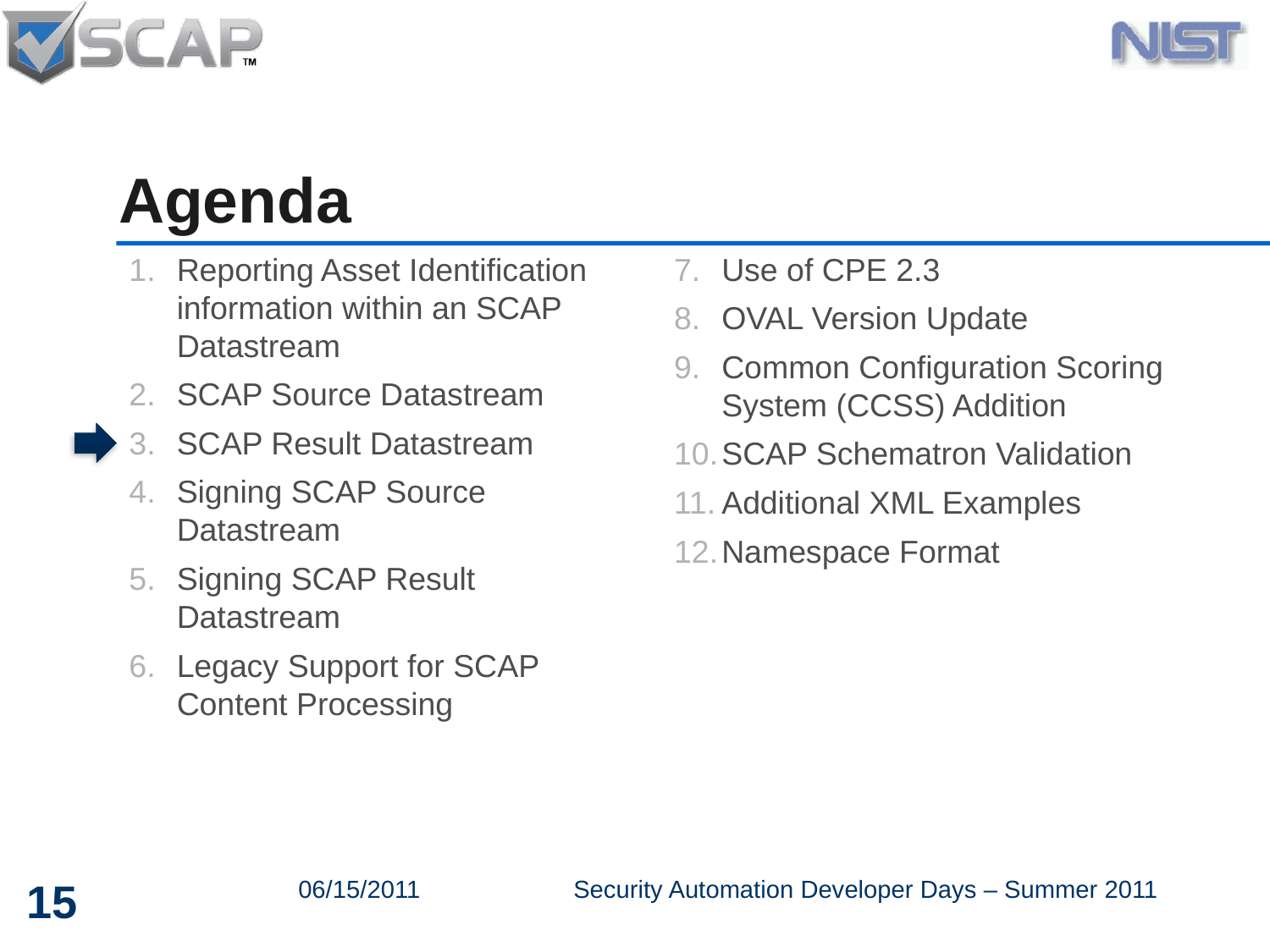

# Agenda
Reporting Asset Identification information within an SCAP Datastream
SCAP Source Datastream
SCAP Result Datastream
Signing SCAP Source Datastream
Signing SCAP Result Datastream
Legacy Support for SCAP Content Processing

Use of CPE 2.3
OVAL Version Update
Common Configuration Scoring System (CCSS) Addition
SCAP Schematron Validation
Additional XML Examples
Namespace Format

15
06/15/2011
Security Automation Developer Days – Summer 2011